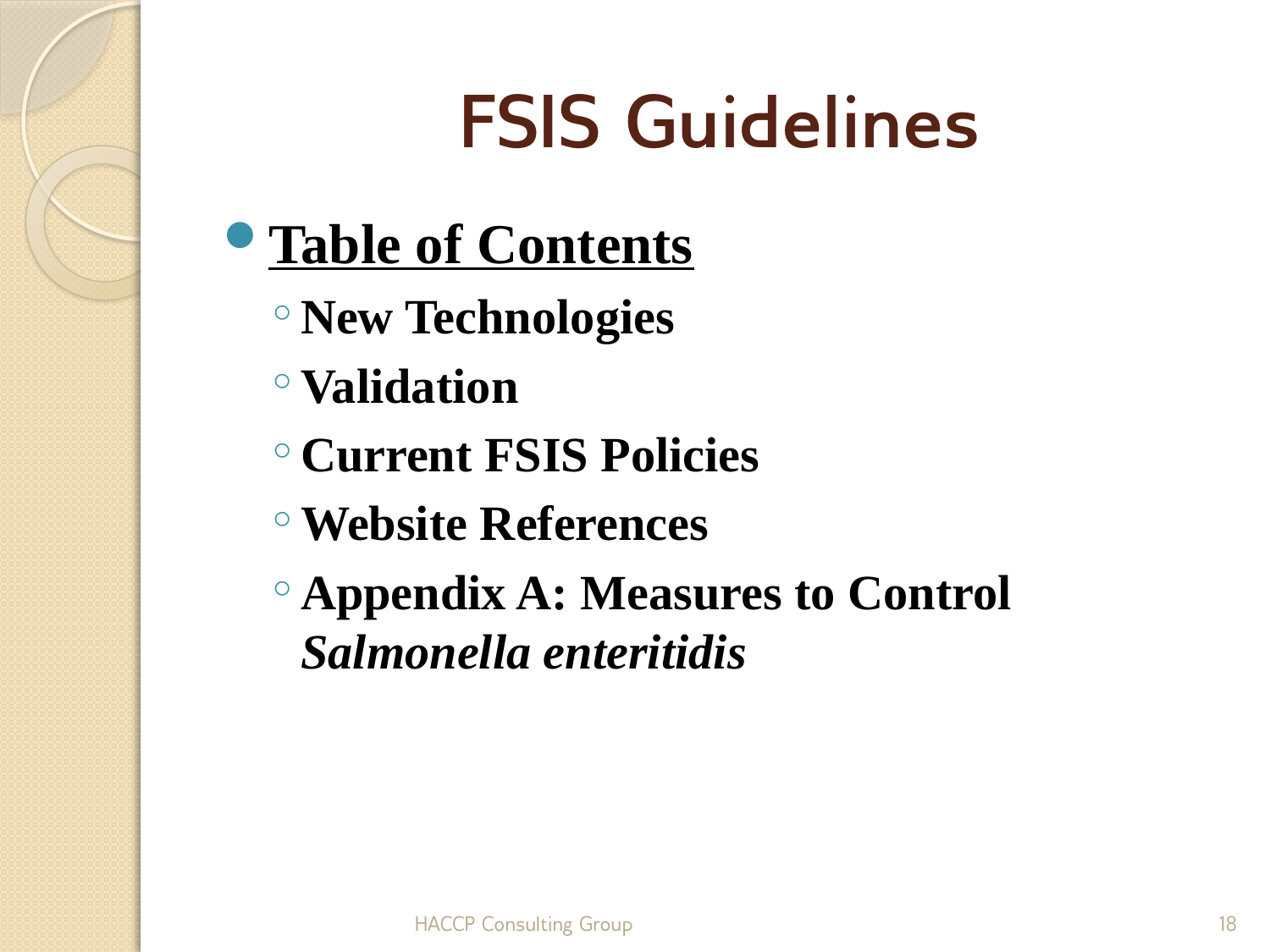

# FSIS Guidelines
Table of Contents
New Technologies
Validation
Current FSIS Policies
Website References
Appendix A: Measures to Control Salmonella enteritidis

HACCP Consulting Group
18